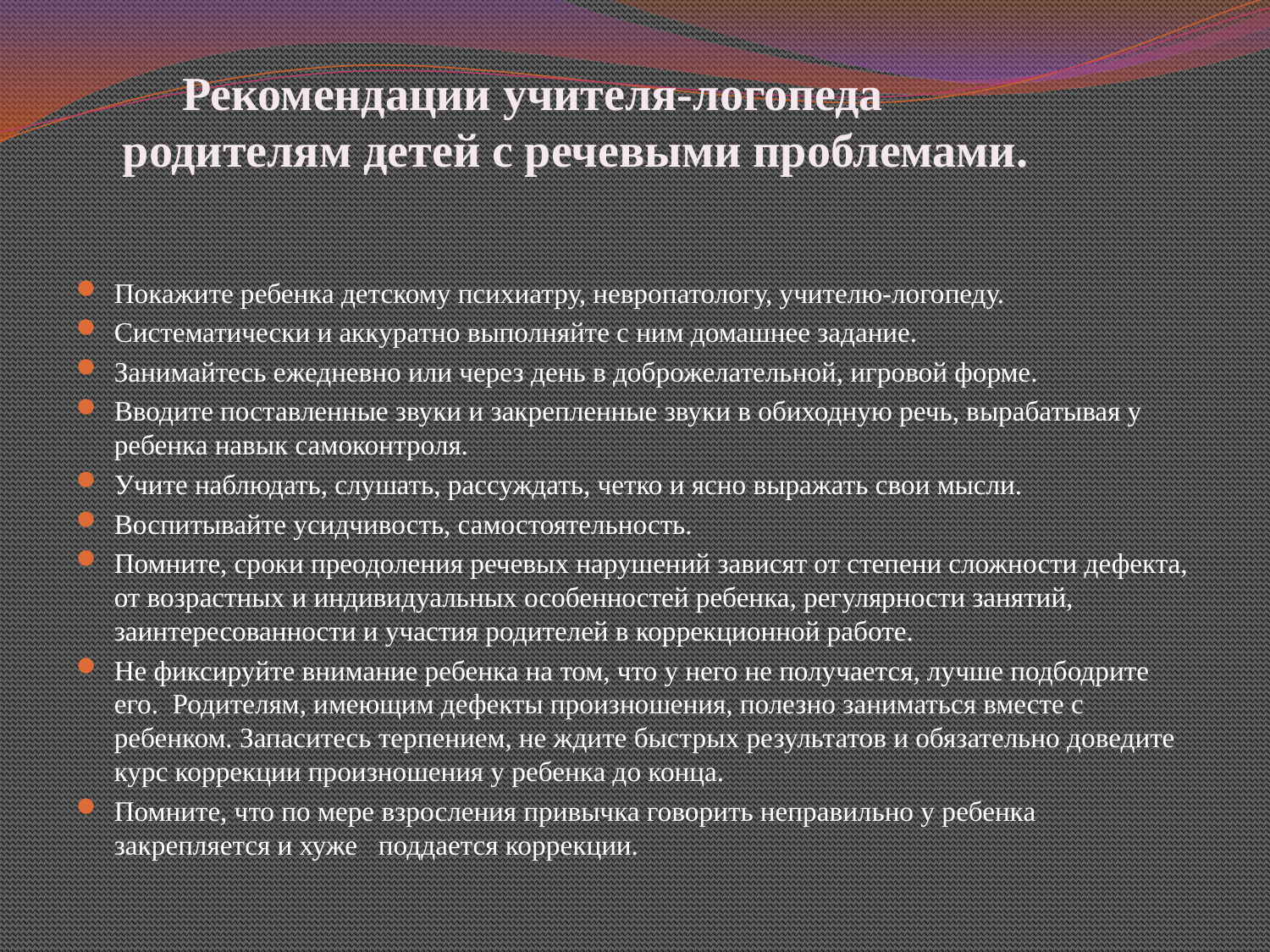

# Рекомендации учителя-логопеда родителям детей с речевыми проблемами.
Покажите ребенка детскому психиатру, невропатологу, учителю-логопеду.
Систематически и аккуратно выполняйте с ним домашнее задание.
Занимайтесь ежедневно или через день в доброжелательной, игровой форме.
Вводите поставленные звуки и закрепленные звуки в обиходную речь, вырабатывая у ребенка навык самоконтроля.
Учите наблюдать, слушать, рассуждать, четко и ясно выражать свои мысли.
Воспитывайте усидчивость, самостоятельность.
Помните, сроки преодоления речевых нарушений зависят от степени сложности дефекта, от возрастных и индивидуальных особенностей ребенка, регулярности занятий, заинтересованности и участия родителей в коррекционной работе.
Не фиксируйте внимание ребенка на том, что у него не получается, лучше подбодрите его.  Родителям, имеющим дефекты произношения, полезно заниматься вместе с ребенком. Запаситесь терпением, не ждите быстрых результатов и обязательно доведите курс коррекции произношения у ребенка до конца.
Помните, что по мере взросления привычка говорить неправильно у ребенка закрепляется и хуже   поддается коррекции.